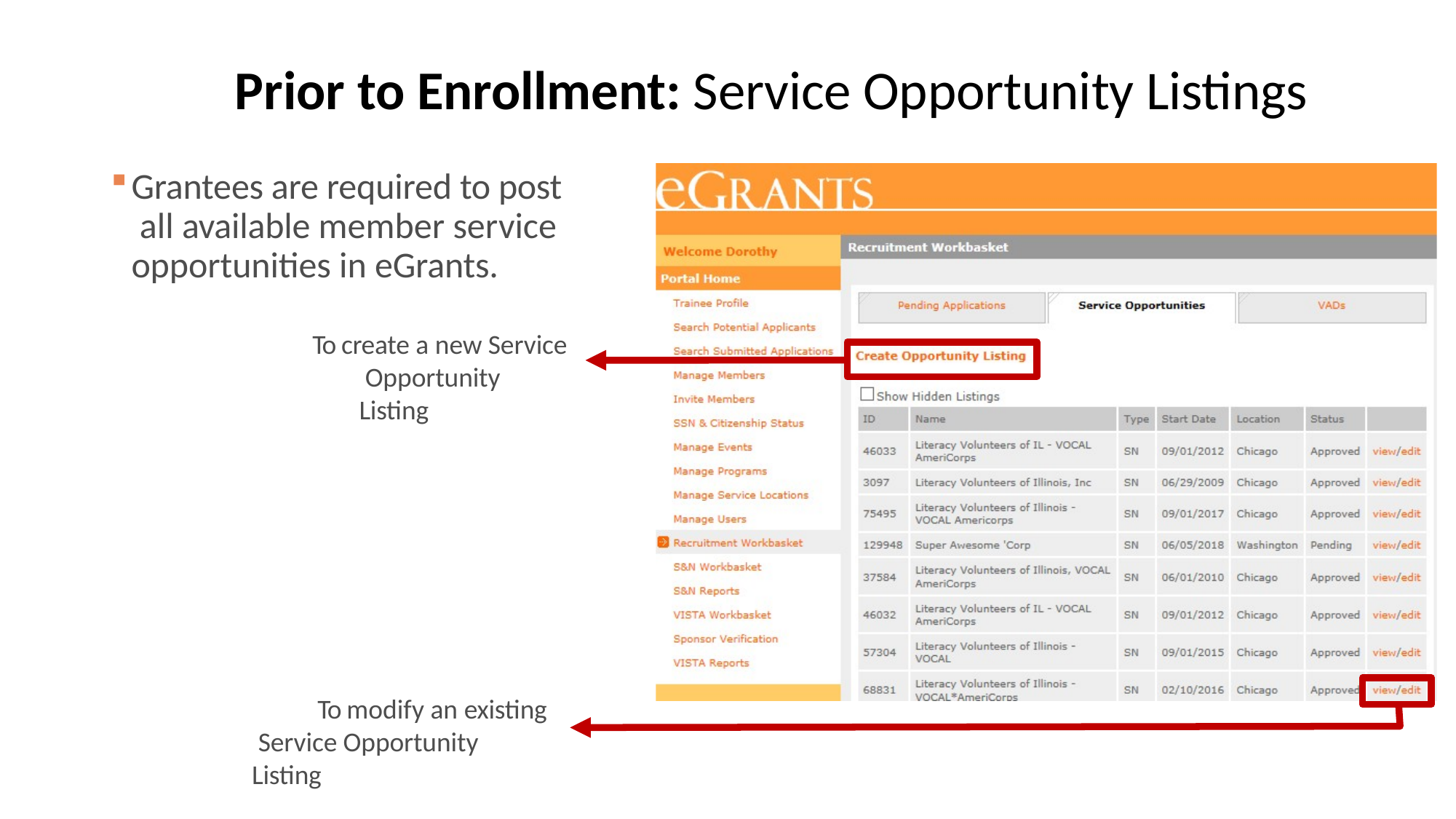

# Prior to Enrollment: Service Opportunity Listings
Grantees are required to post  all available member service  opportunities in eGrants.

To create a new Service  Opportunity Listing

To modify an existing  Service Opportunity Listing

3